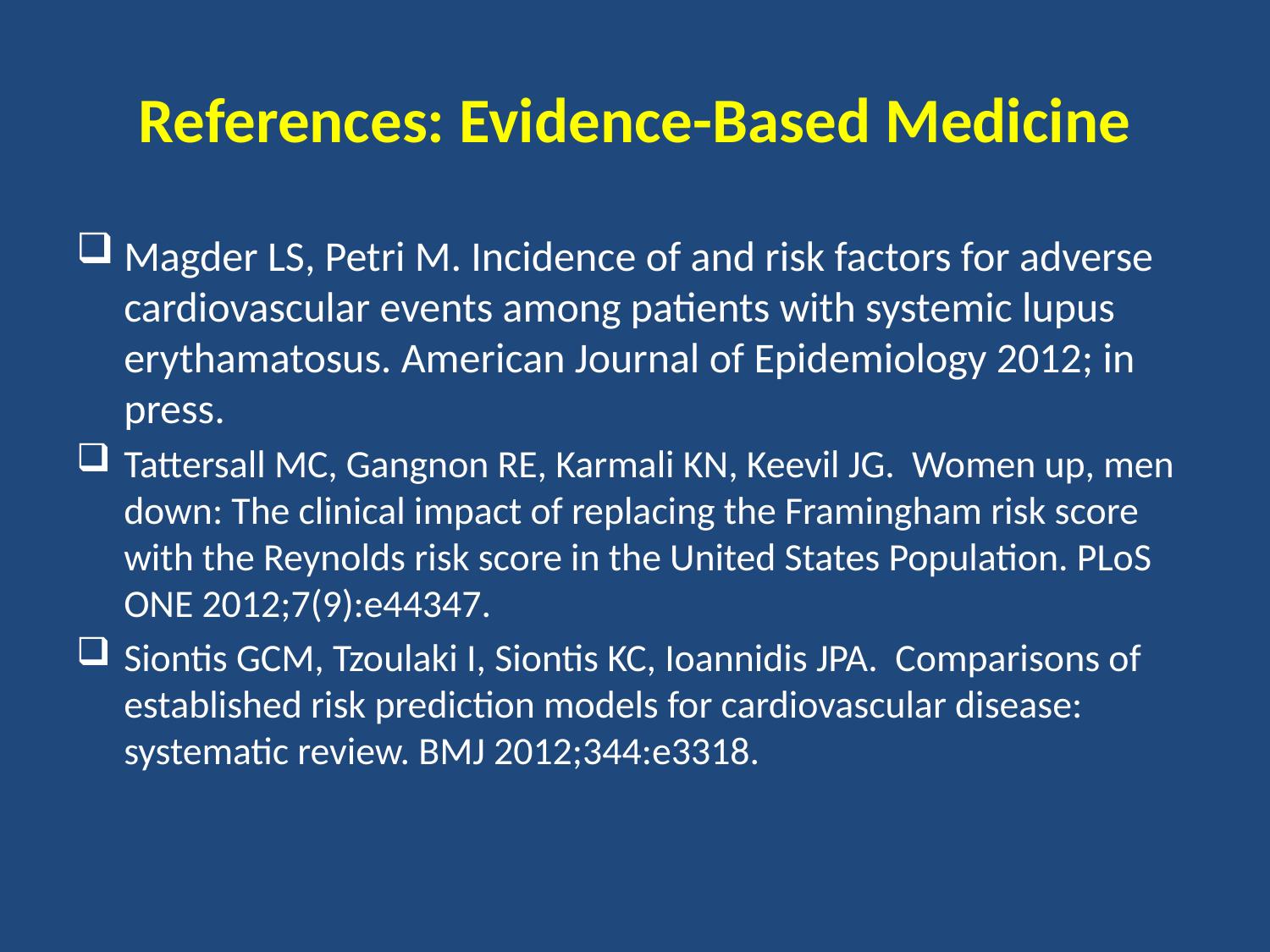

# References: Evidence-Based Medicine
Magder LS, Petri M. Incidence of and risk factors for adverse cardiovascular events among patients with systemic lupus erythamatosus. American Journal of Epidemiology 2012; in press.
Tattersall MC, Gangnon RE, Karmali KN, Keevil JG.  Women up, men down: The clinical impact of replacing the Framingham risk score with the Reynolds risk score in the United States Population. PLoS ONE 2012;7(9):e44347.
Siontis GCM, Tzoulaki I, Siontis KC, Ioannidis JPA.  Comparisons of established risk prediction models for cardiovascular disease: systematic review. BMJ 2012;344:e3318.